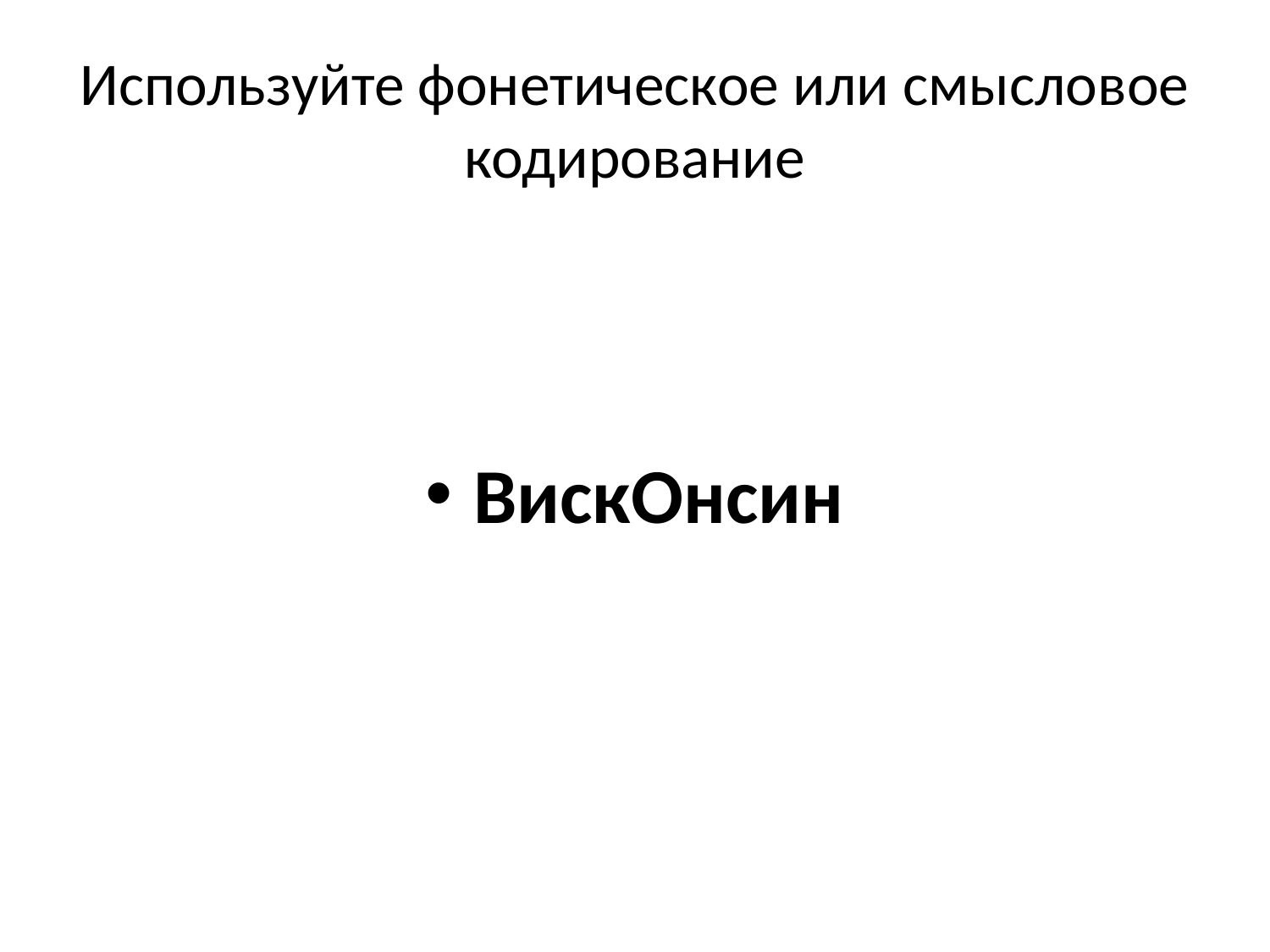

# Используйте фонетическое или смысловое кодирование

ВискОнсин